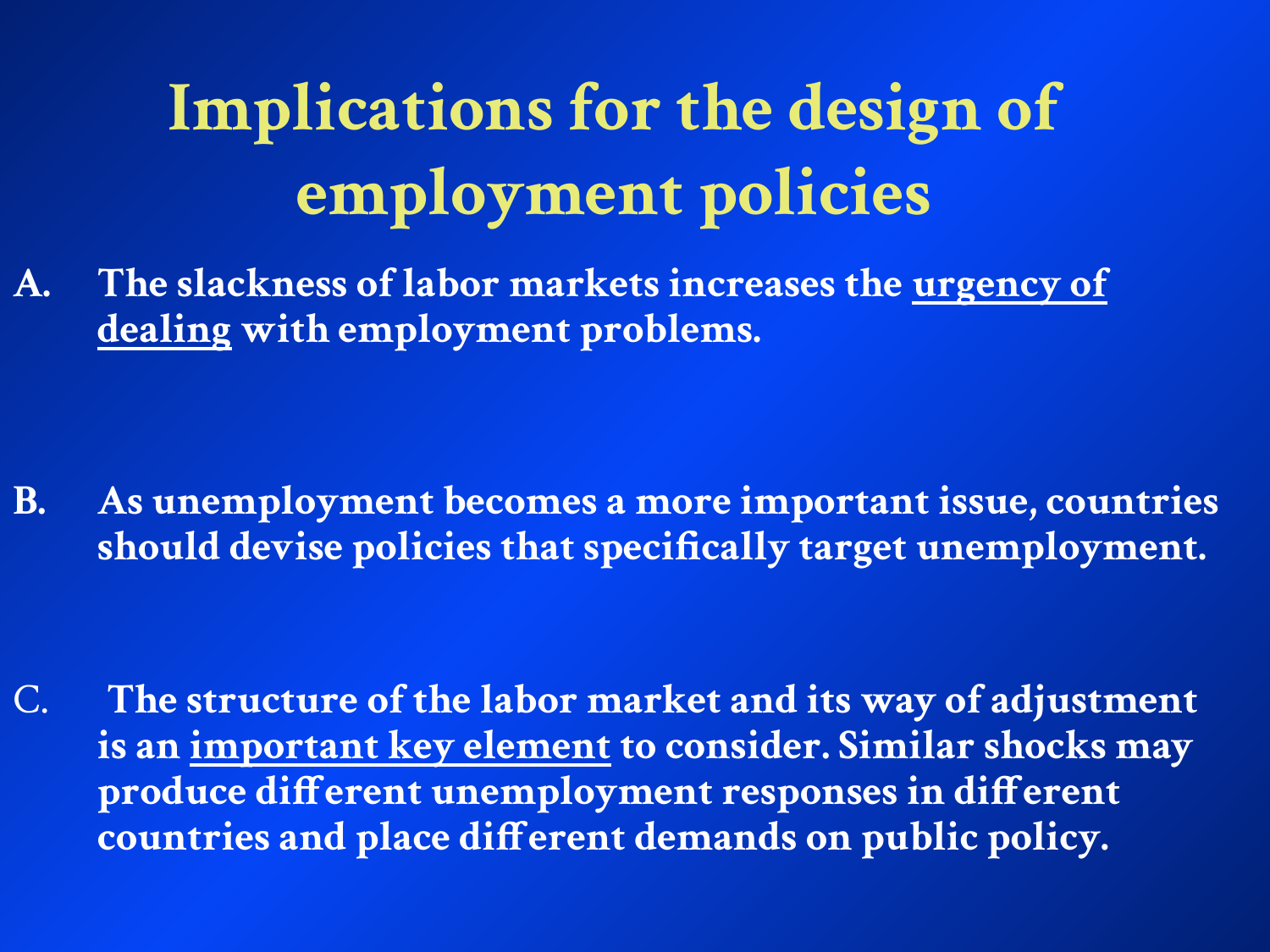

Implications for the design of employment policies
The slackness of labor markets increases the urgency of dealing with employment problems.

As unemployment becomes a more important issue, countries should devise policies that specifically target unemployment.

 The structure of the labor market and its way of adjustment is an important key element to consider. Similar shocks may produce different unemployment responses in different countries and place different demands on public policy.